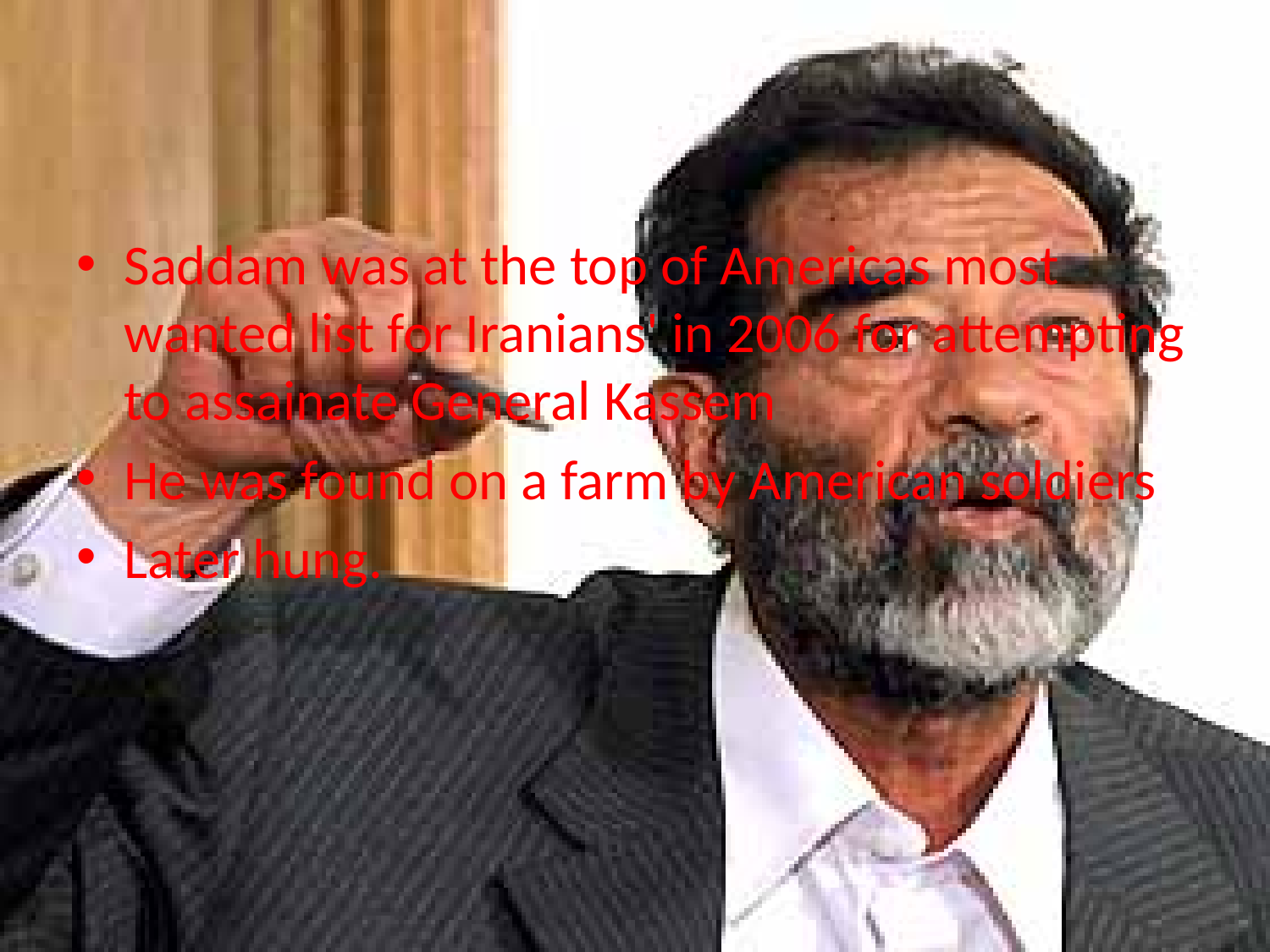

#
Saddam was at the top of Americas most wanted list for Iranians' in 2006 for attempting to assainate General Kassem
He was found on a farm by American soldiers
Later hung.